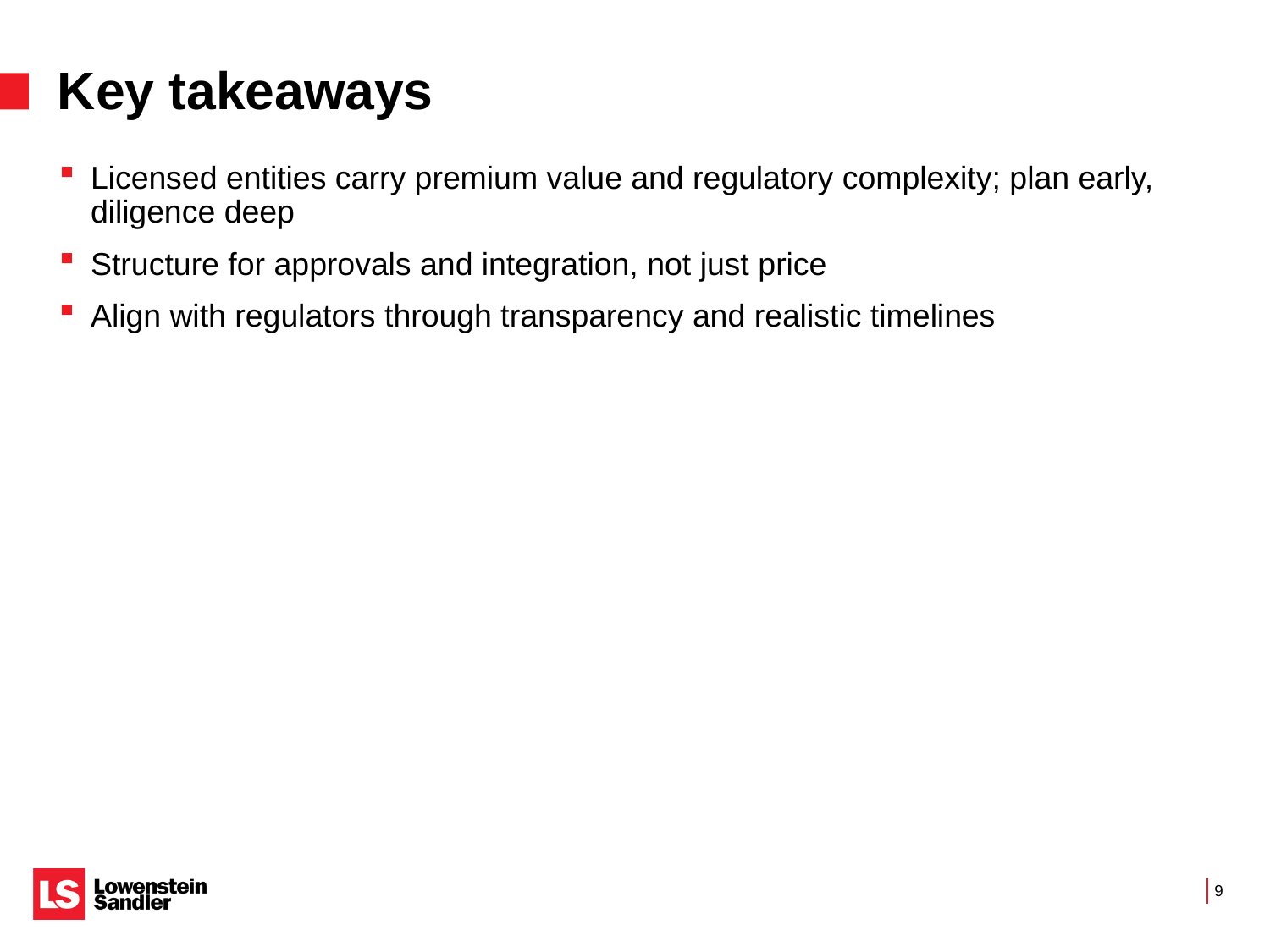

# Key takeaways
Licensed entities carry premium value and regulatory complexity; plan early, diligence deep
Structure for approvals and integration, not just price
Align with regulators through transparency and realistic timelines